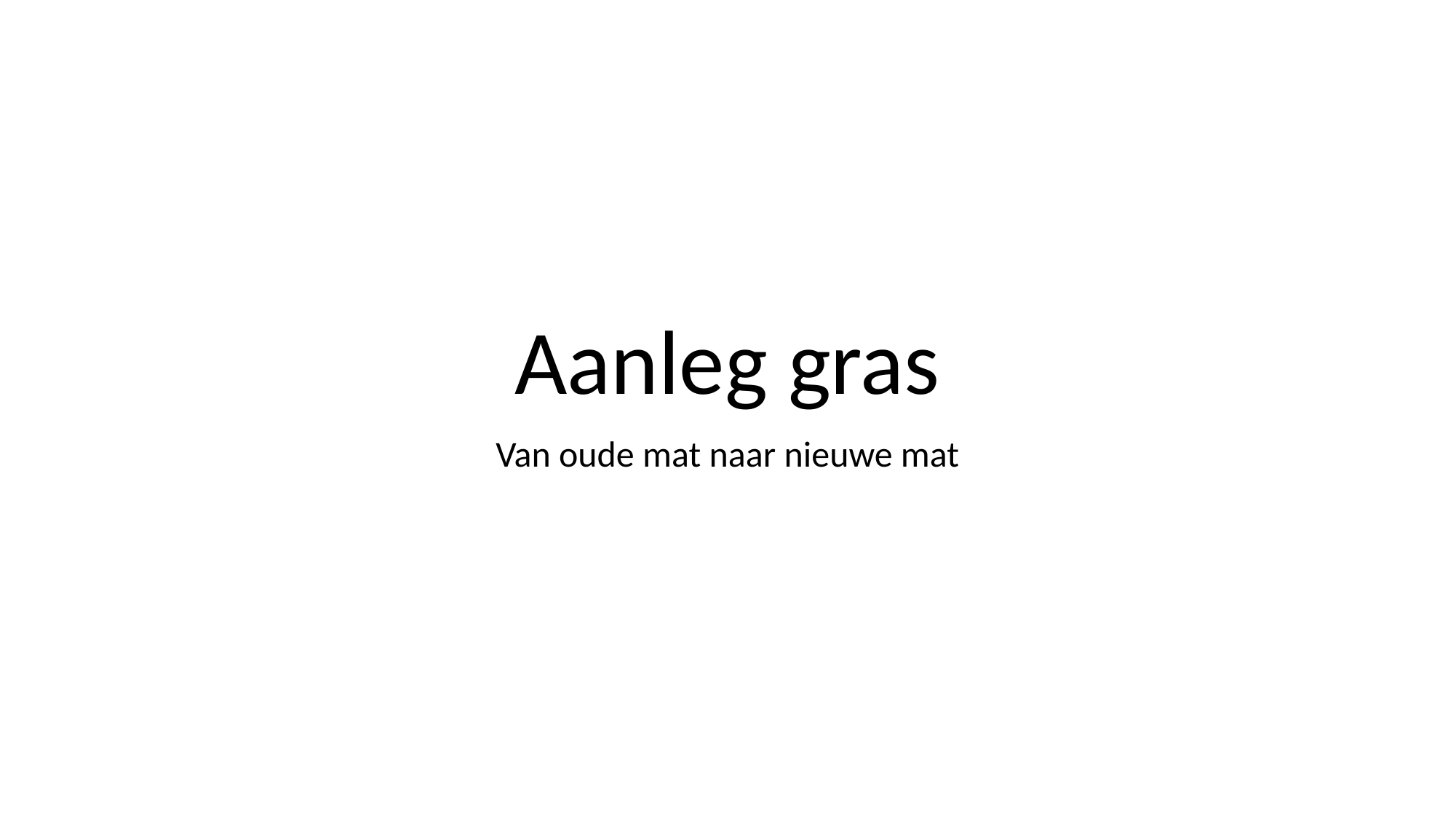

# Aanleg gras
Van oude mat naar nieuwe mat